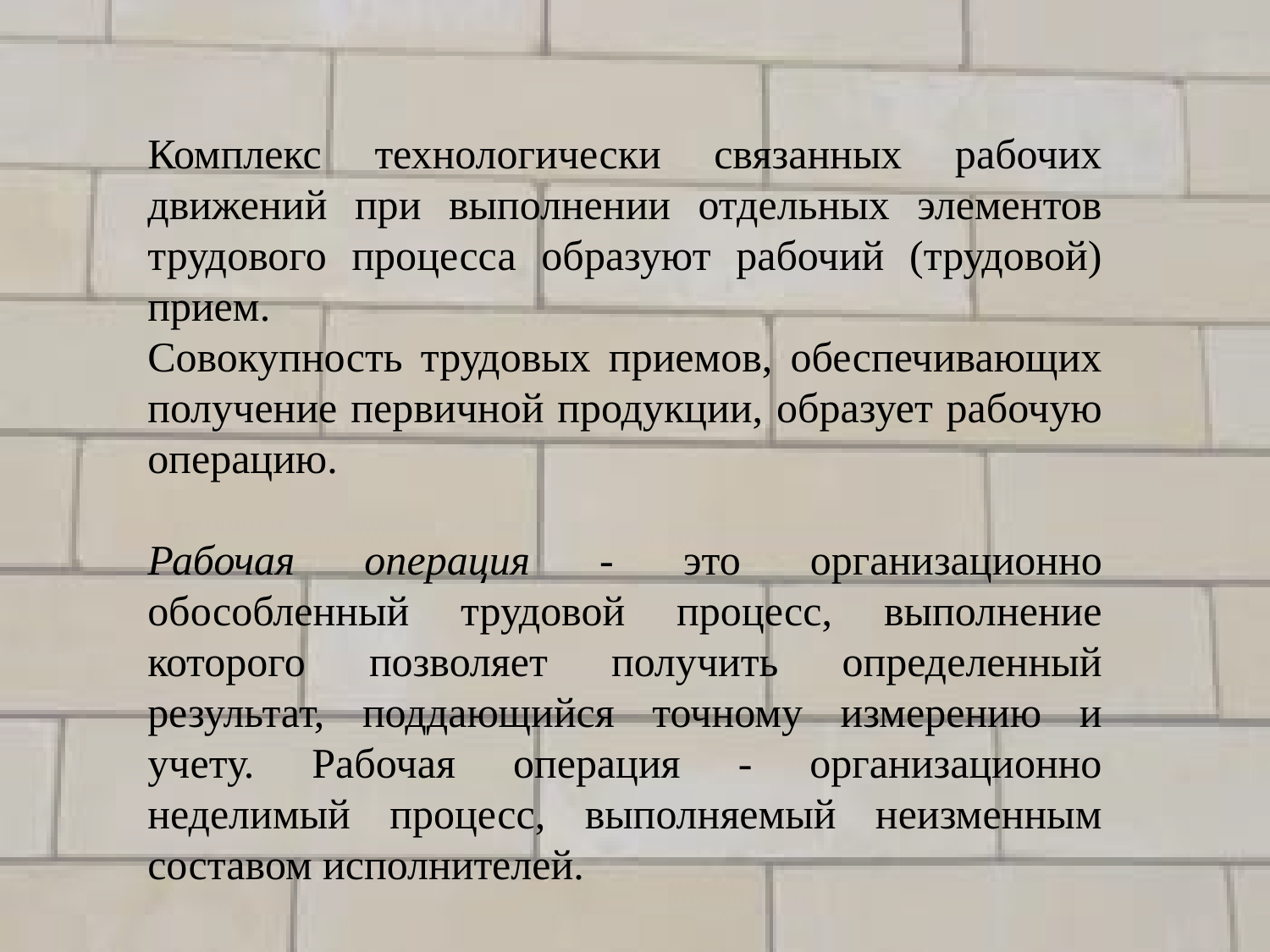

Комплекс технологически связанных рабочих движений при выполнении отдельных элементов трудового процесса образуют рабочий (трудовой) прием.
Совокупность трудовых приемов, обеспечивающих получение пер­вичной продукции, образует рабочую операцию.

Рабочая операция - это организационно обособленный трудовой про­цесс, выполнение которого позволяет получить определенный результат, поддающийся точному измерению и учету. Рабочая операция - организационно неделимый процесс, выполняемый неизменным составом исполнителей.